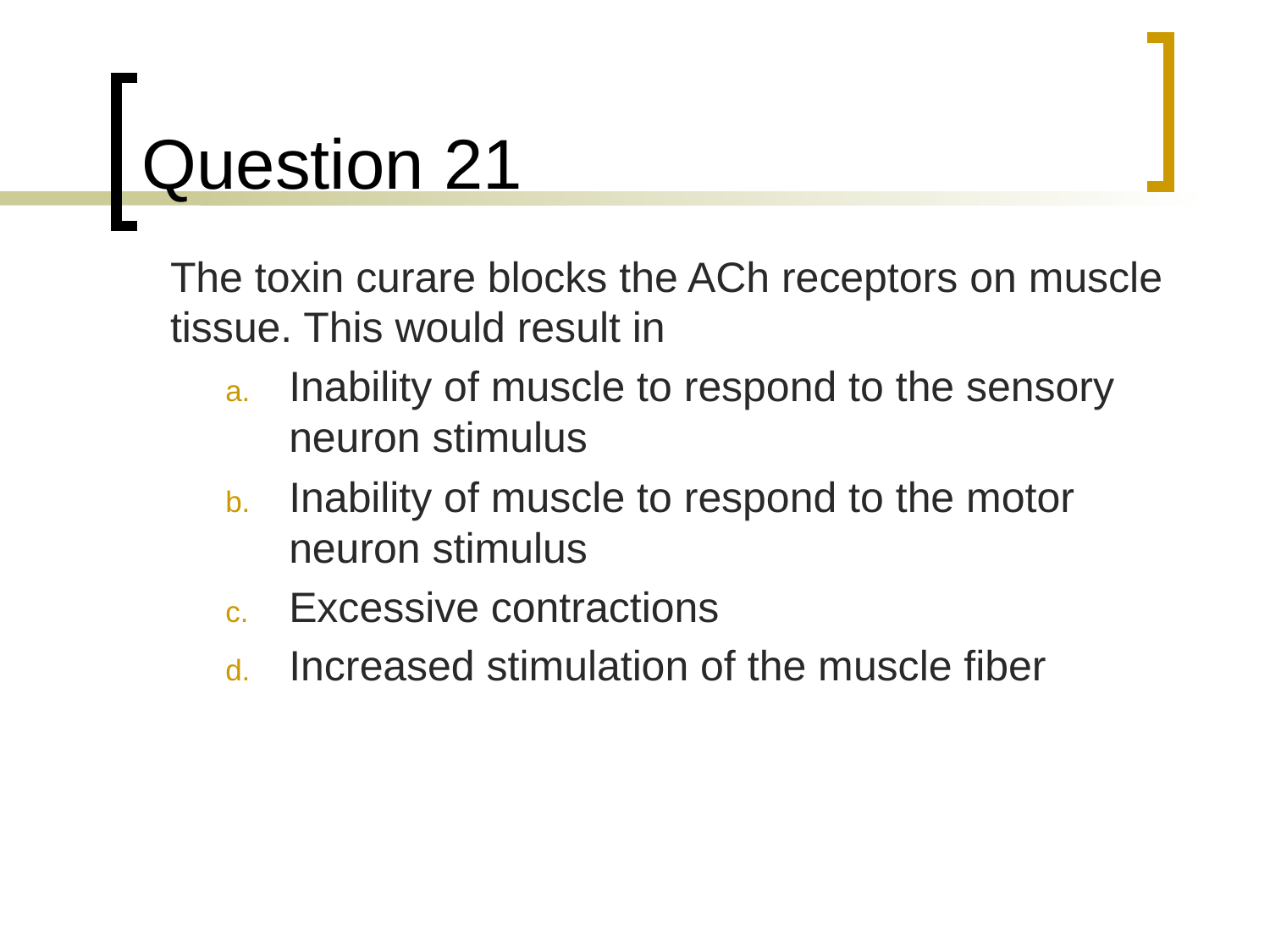

# Question 21
	The toxin curare blocks the ACh receptors on muscle tissue. This would result in
Inability of muscle to respond to the sensory neuron stimulus
Inability of muscle to respond to the motor neuron stimulus
Excessive contractions
Increased stimulation of the muscle fiber